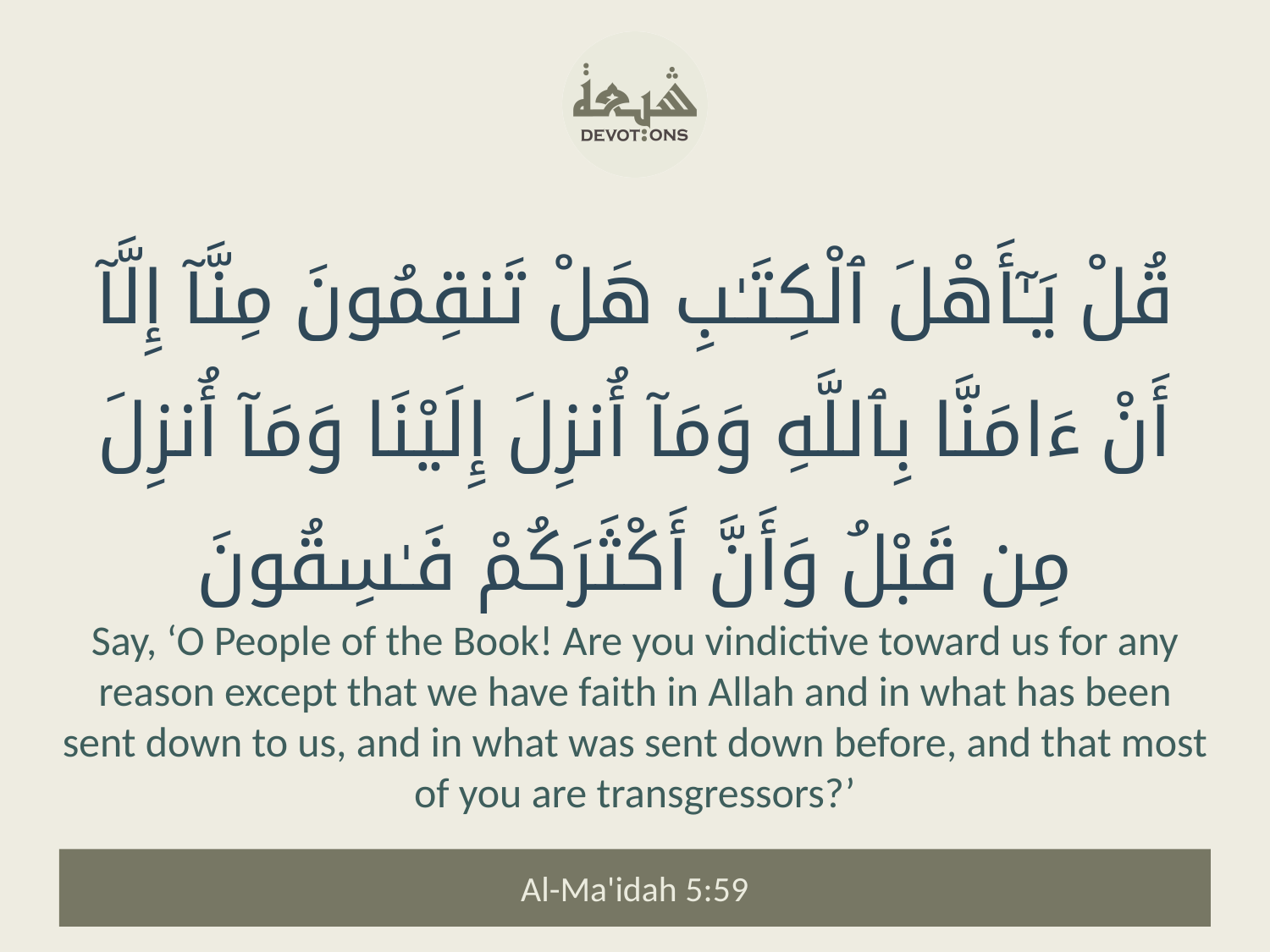

قُلْ يَـٰٓأَهْلَ ٱلْكِتَـٰبِ هَلْ تَنقِمُونَ مِنَّآ إِلَّآ أَنْ ءَامَنَّا بِٱللَّهِ وَمَآ أُنزِلَ إِلَيْنَا وَمَآ أُنزِلَ مِن قَبْلُ وَأَنَّ أَكْثَرَكُمْ فَـٰسِقُونَ
Say, ‘O People of the Book! Are you vindictive toward us for any reason except that we have faith in Allah and in what has been sent down to us, and in what was sent down before, and that most of you are transgressors?’
Al-Ma'idah 5:59